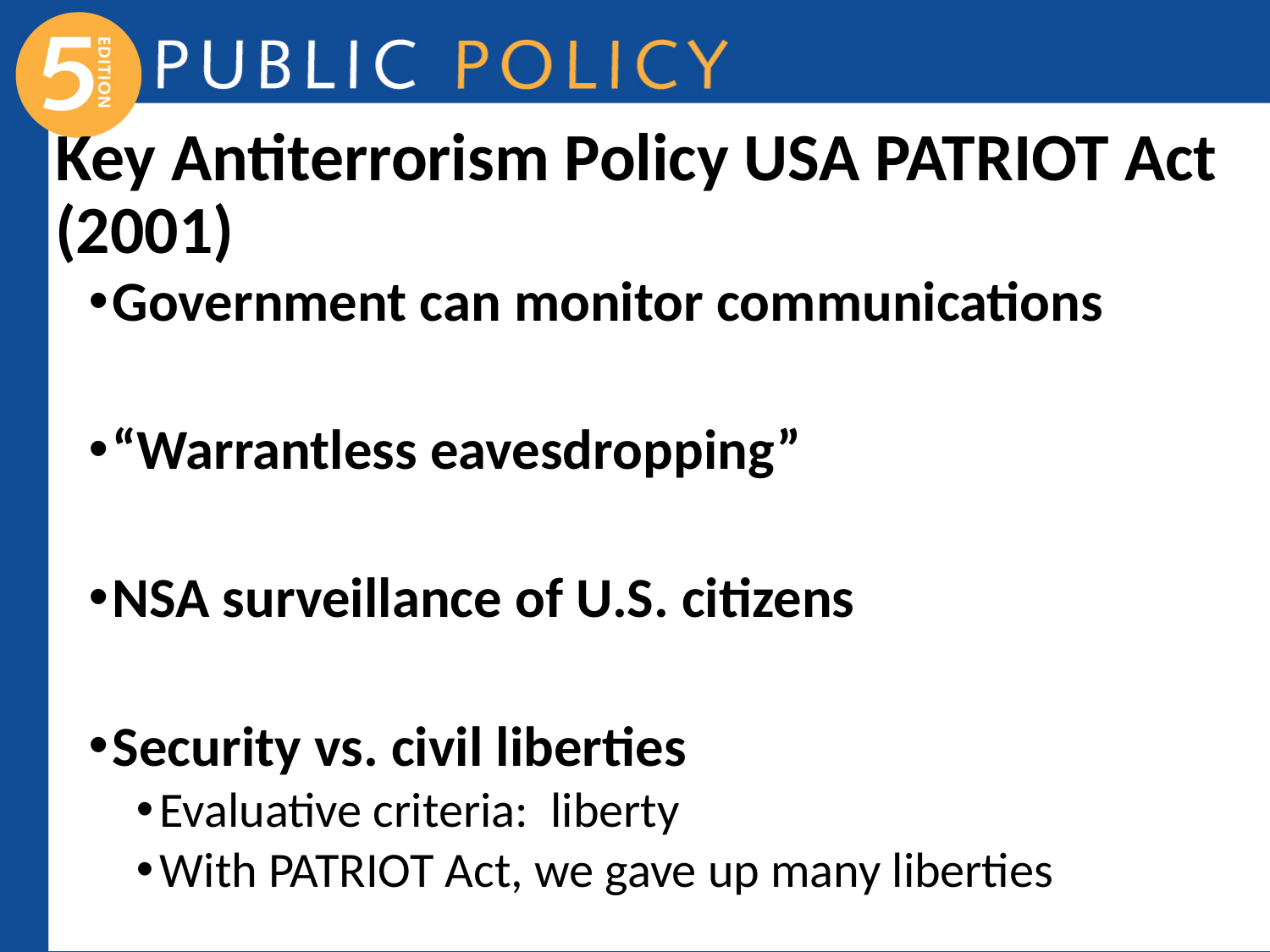

# Key Antiterrorism Policy USA PATRIOT Act (2001)
Government can monitor communications

“Warrantless eavesdropping”

NSA surveillance of U.S. citizens

Security vs. civil liberties
Evaluative criteria:  liberty
With PATRIOT Act, we gave up many liberties